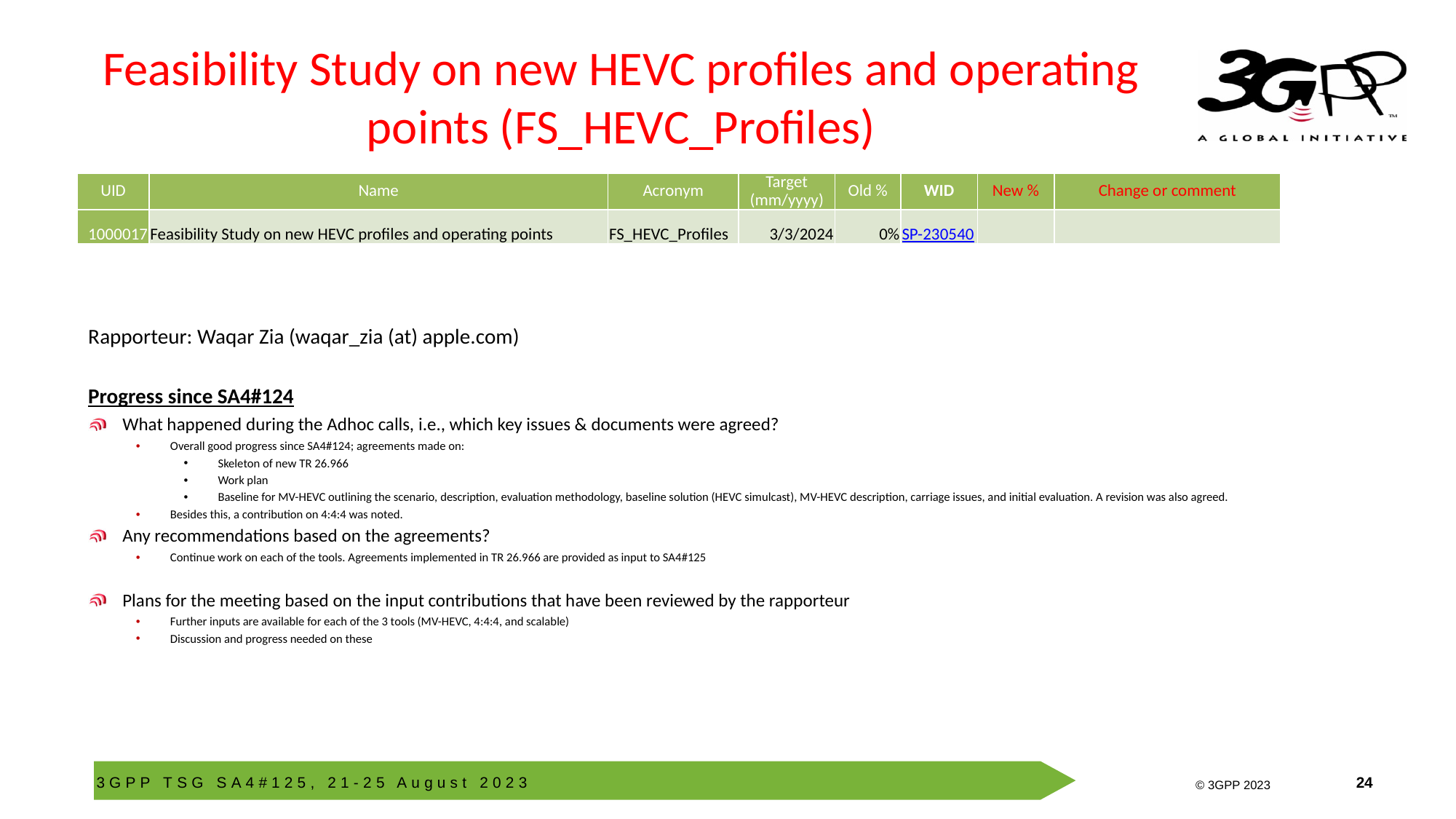

# Feasibility Study on new HEVC profiles and operating points (FS_HEVC_Profiles)
| UID | Name | Acronym | Target (mm/yyyy) | Old % | WID | New % | Change or comment |
| --- | --- | --- | --- | --- | --- | --- | --- |
| 1000017 | Feasibility Study on new HEVC profiles and operating points | FS\_HEVC\_Profiles | 3/3/2024 | 0% | SP-230540 |  |  |
Rapporteur: Waqar Zia (waqar_zia (at) apple.com)

Progress since SA4#124
What happened during the Adhoc calls, i.e., which key issues & documents were agreed?
Overall good progress since SA4#124; agreements made on:
Skeleton of new TR 26.966
Work plan
Baseline for MV-HEVC outlining the scenario, description, evaluation methodology, baseline solution (HEVC simulcast), MV-HEVC description, carriage issues, and initial evaluation. A revision was also agreed.
Besides this, a contribution on 4:4:4 was noted.
Any recommendations based on the agreements?
Continue work on each of the tools. Agreements implemented in TR 26.966 are provided as input to SA4#125

Plans for the meeting based on the input contributions that have been reviewed by the rapporteur
Further inputs are available for each of the 3 tools (MV-HEVC, 4:4:4, and scalable)
Discussion and progress needed on these